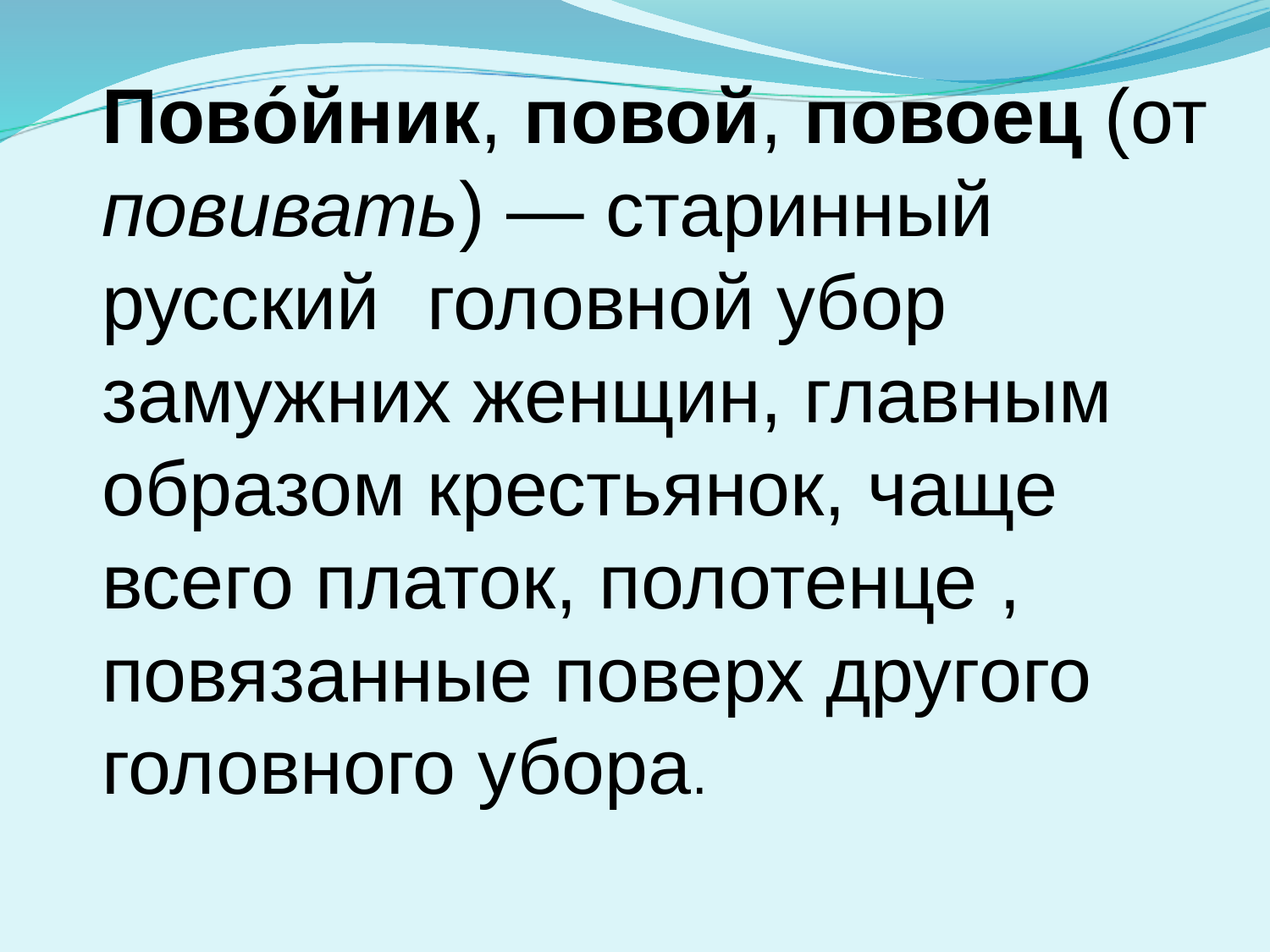

Пово́йник, повой, повоец (от повивать) — старинный русский  головной убор замужних женщин, главным образом крестьянок, чаще всего платок, полотенце , повязанные поверх другого головного убора.